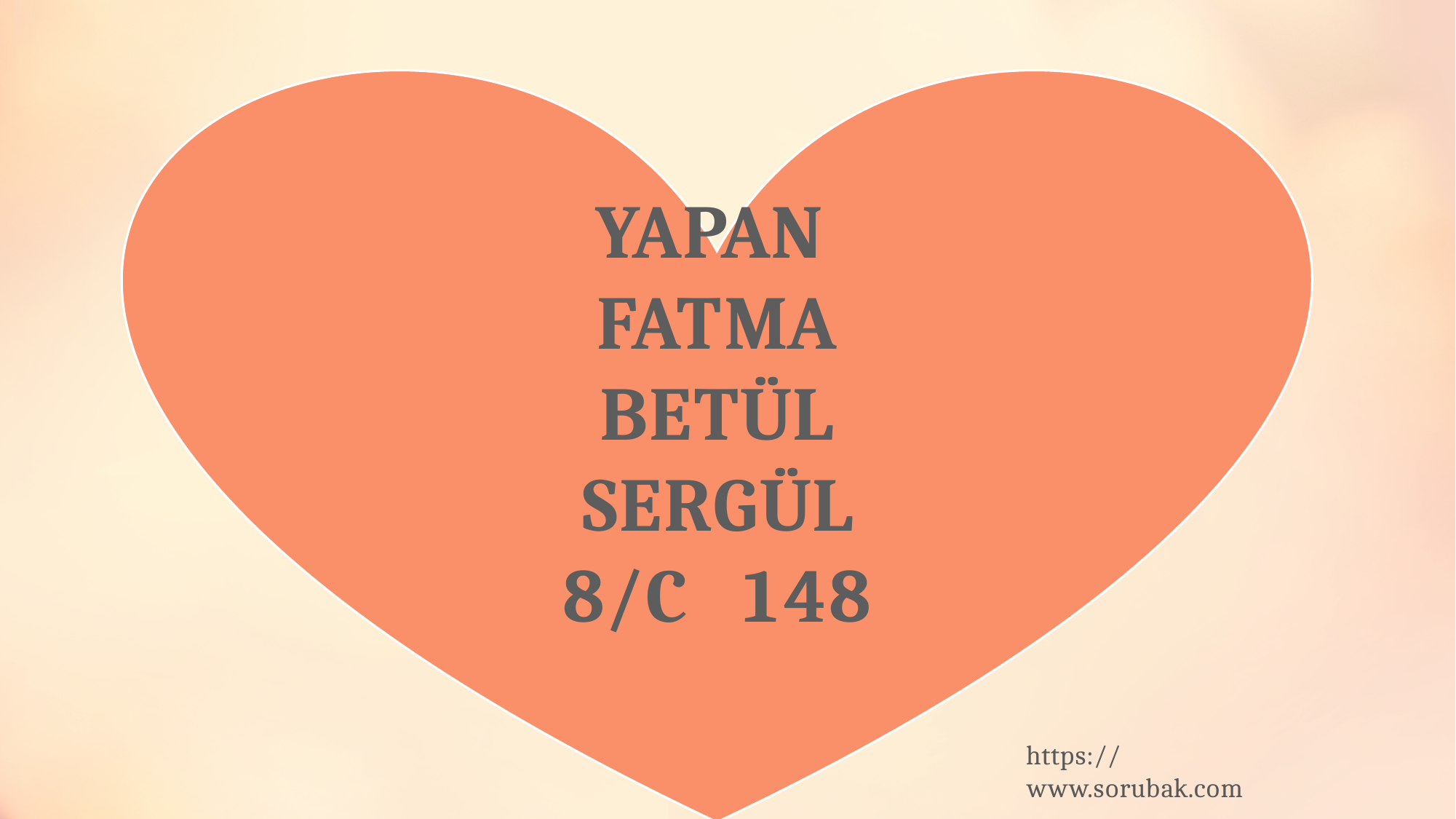

YAPAN
FATMA
BETÜL
SERGÜL
8/C   148
https://www.sorubak.com